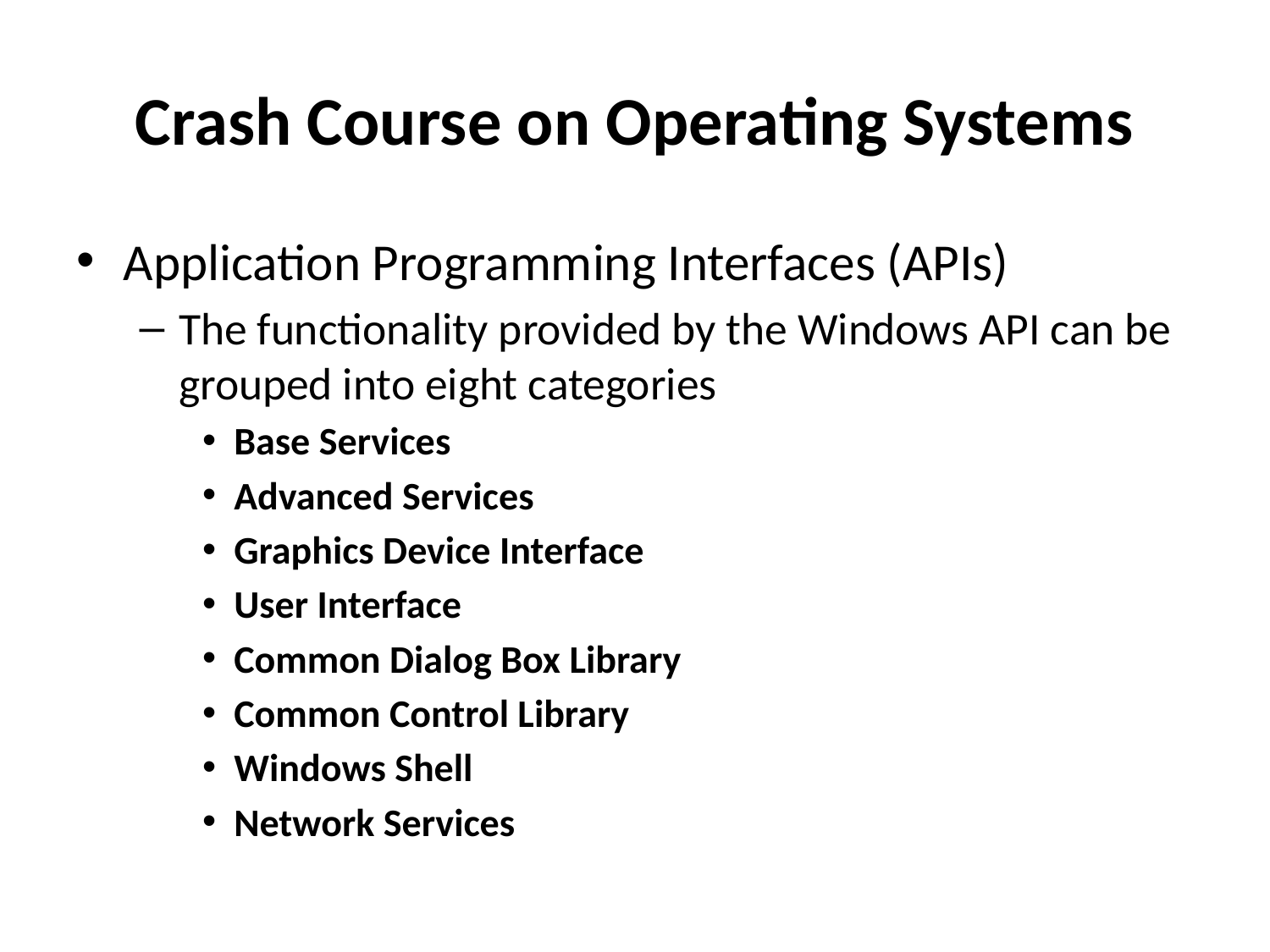

# Crash Course on Operating Systems
Application Programming Interfaces (APIs)
The functionality provided by the Windows API can be grouped into eight categories
Base Services
Advanced Services
Graphics Device Interface
User Interface
Common Dialog Box Library
Common Control Library
Windows Shell
Network Services